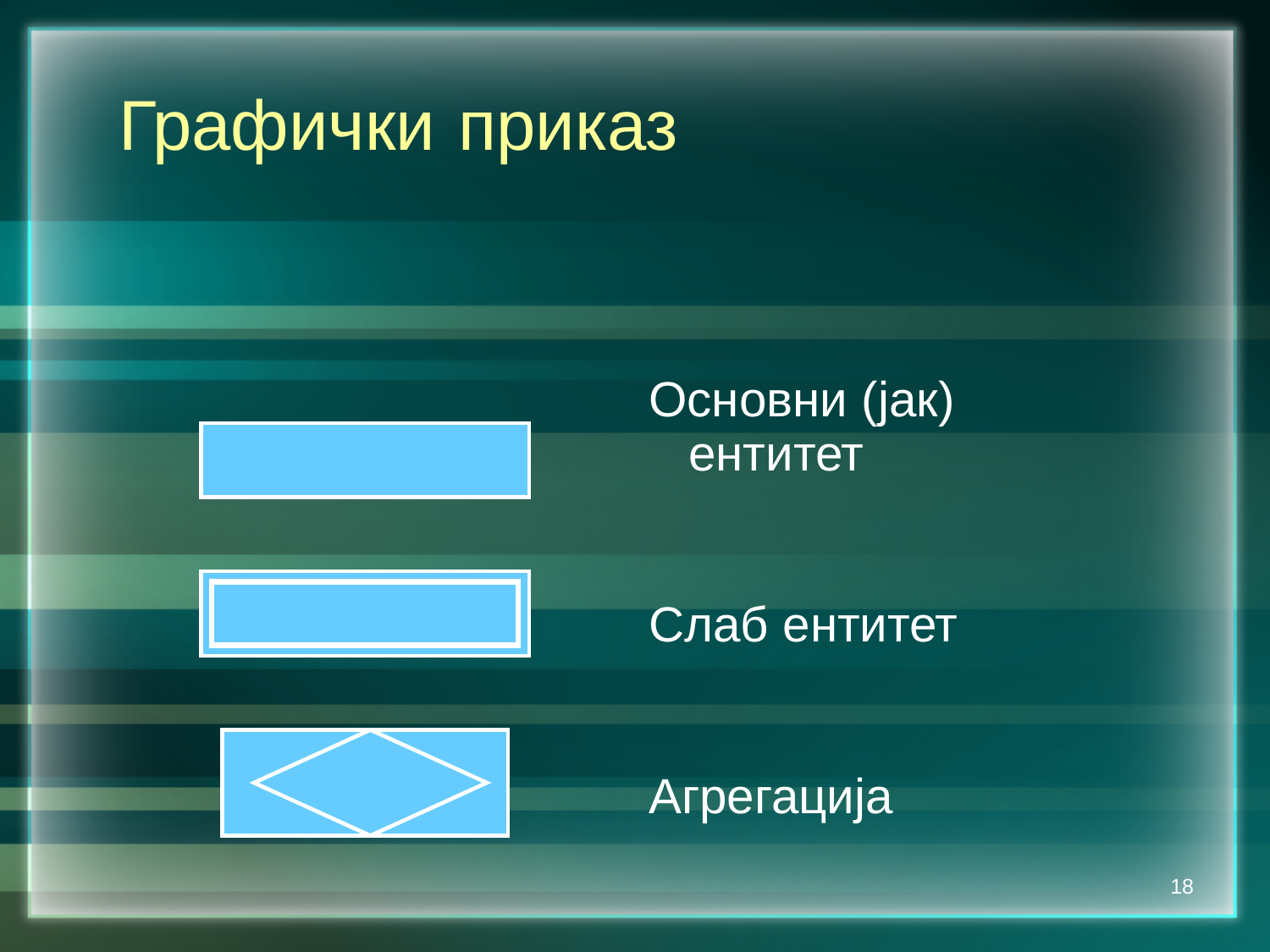

Графички приказ
Основни (јак) ентитет

Слаб ентитет

Агрегација

18